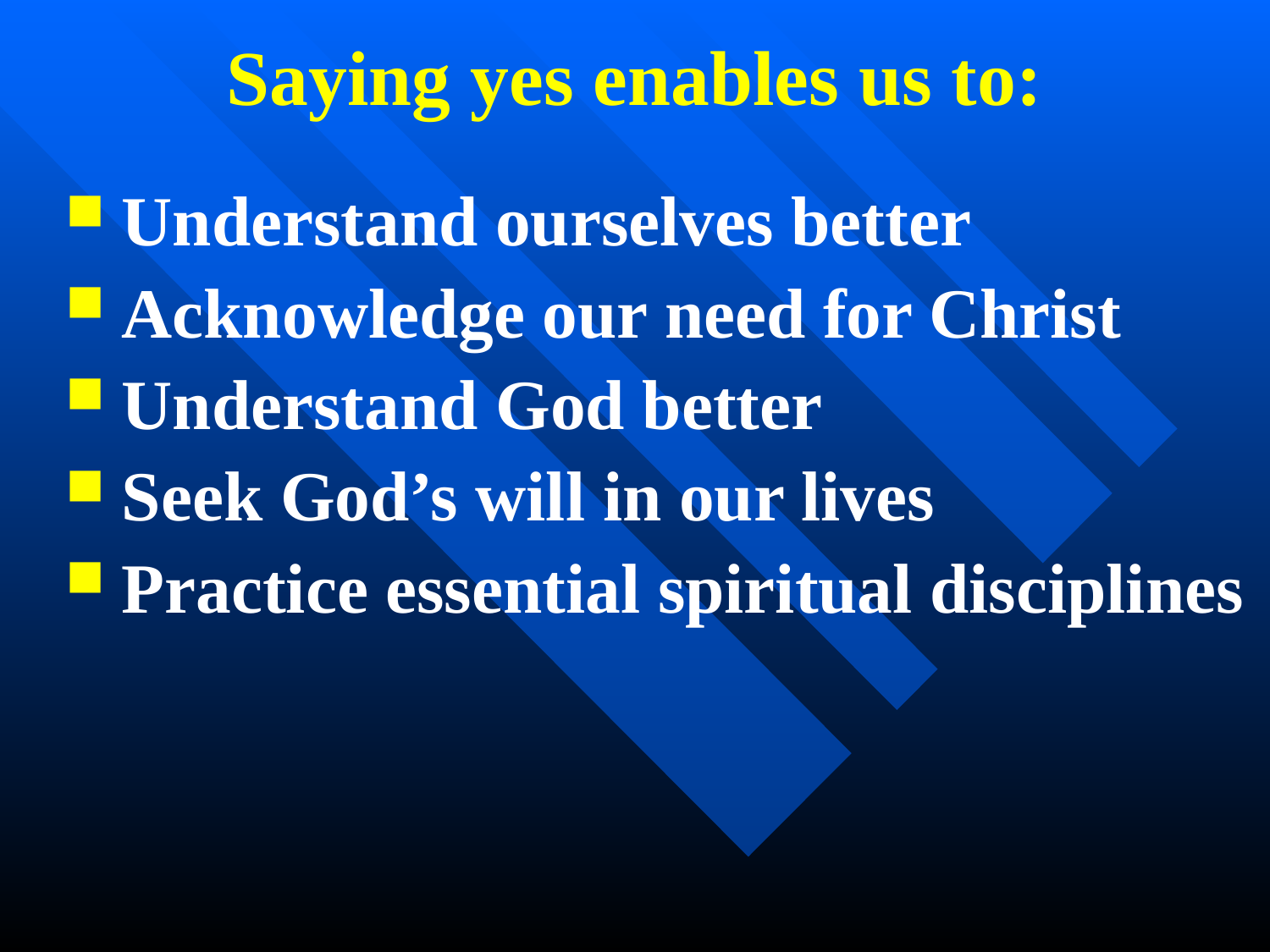

# Saying yes enables us to:
Understand ourselves better
Acknowledge our need for Christ
Understand God better
Seek God’s will in our lives
Practice essential spiritual disciplines